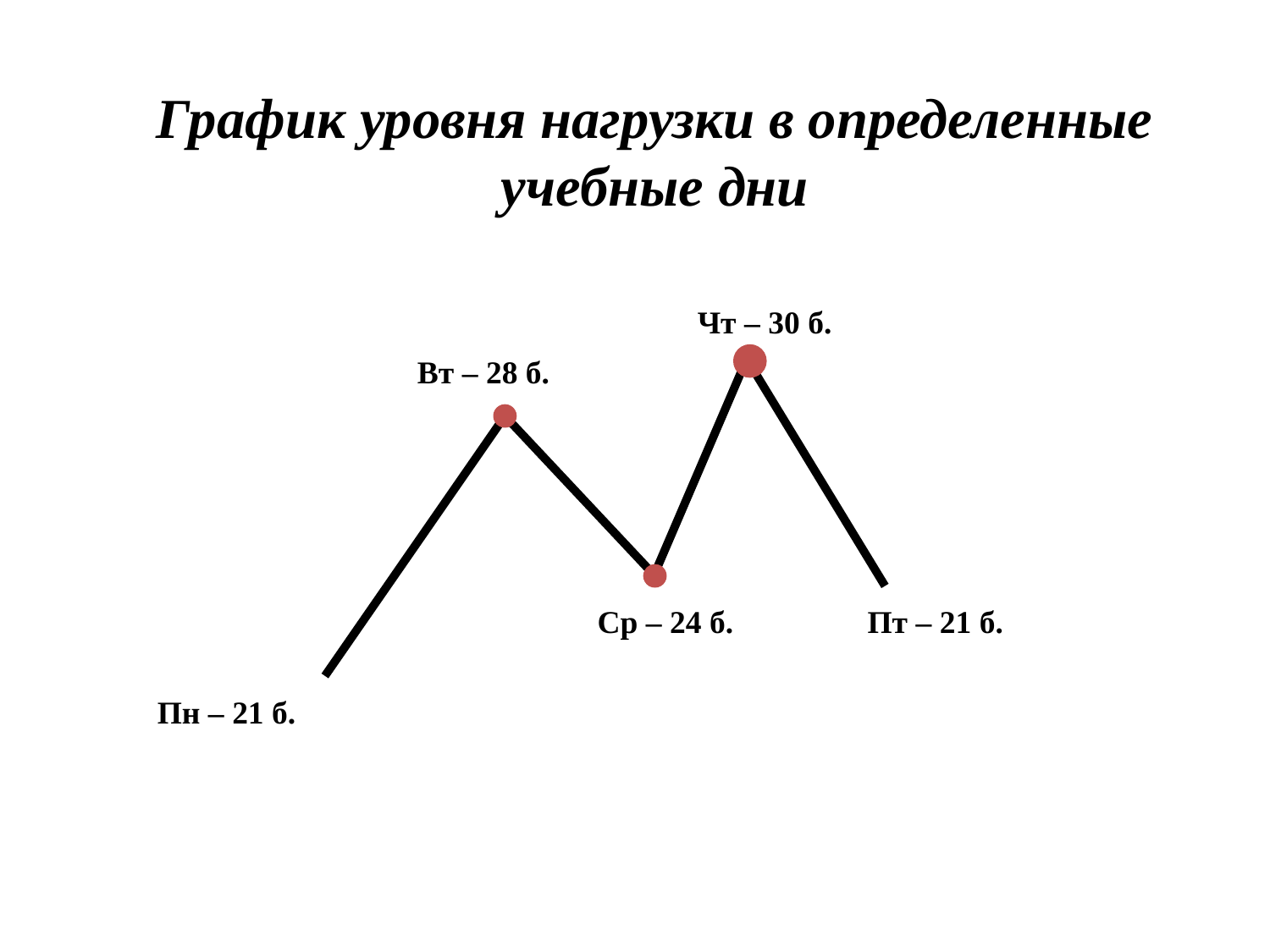

График уровня нагрузки в определенные учебные дни
Чт – 30 б.
Вт – 28 б.

Ср – 24 б.
Пт – 21 б.
Пн – 21 б.